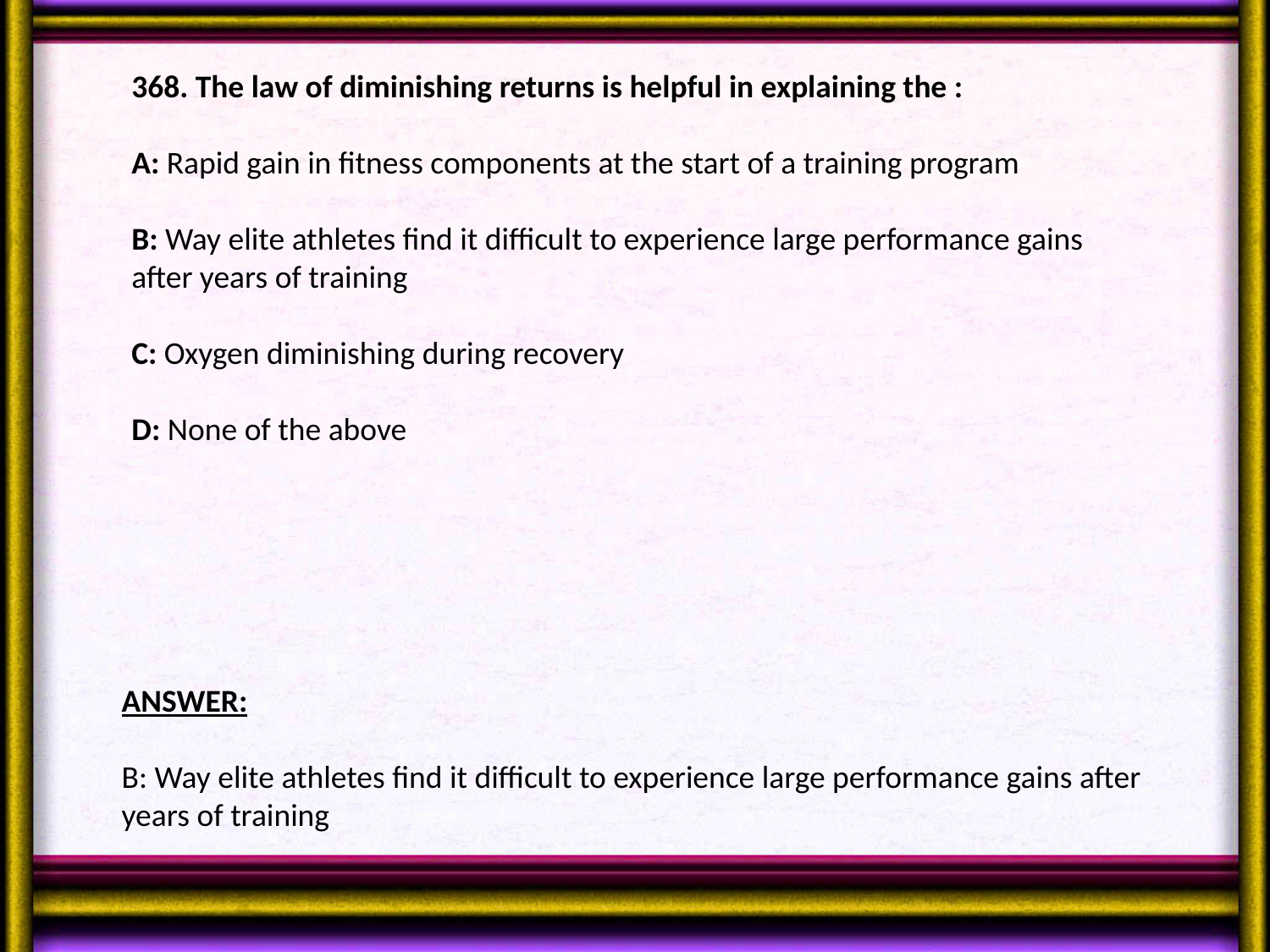

368. The law of diminishing returns is helpful in explaining the :

A: Rapid gain in fitness components at the start of a training program

B: Way elite athletes find it difficult to experience large performance gains after years of training

C: Oxygen diminishing during recovery

D: None of the above

ANSWER:

B: Way elite athletes find it difficult to experience large performance gains after years of training